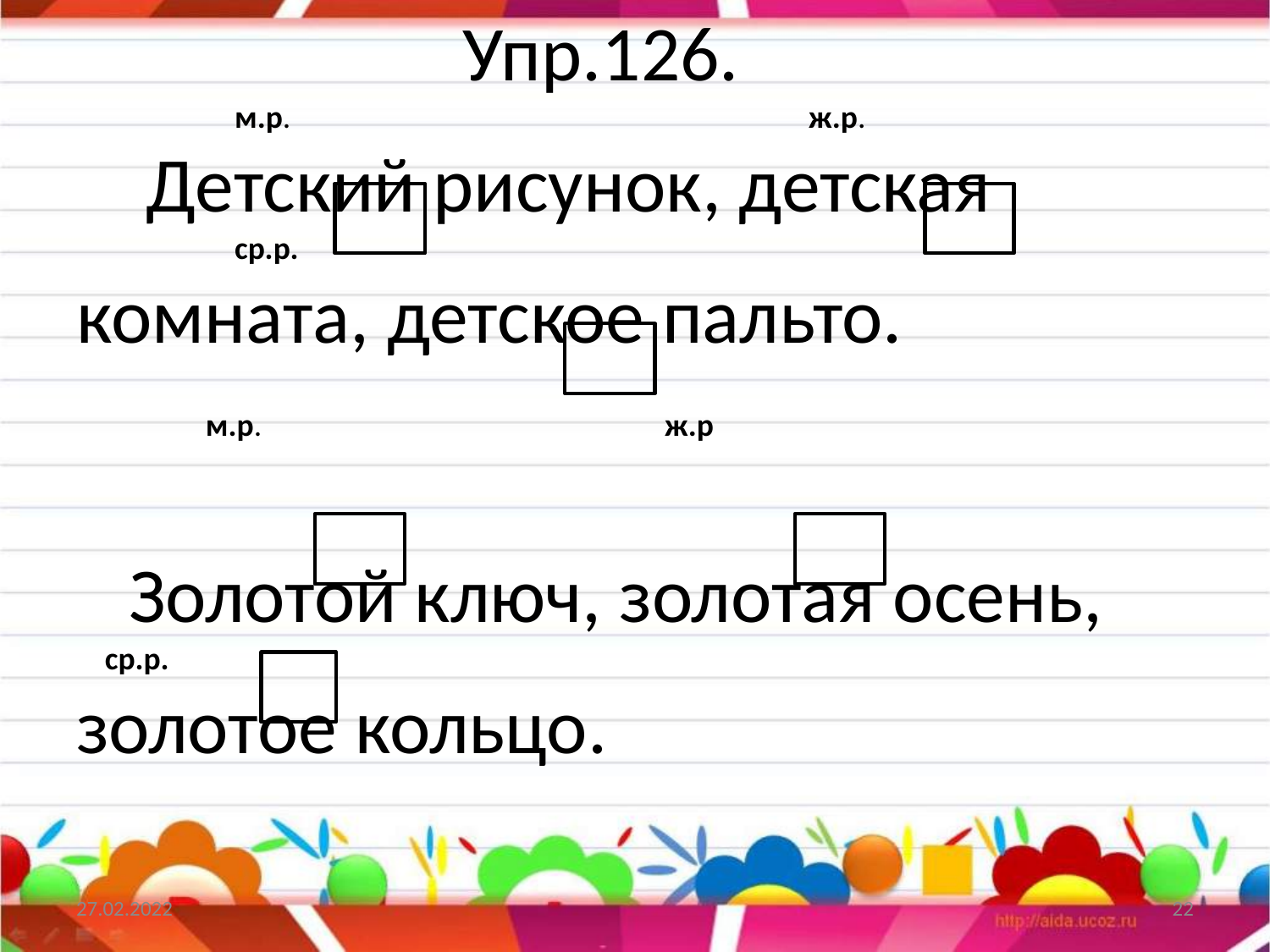

# Упр.126. м.р.                                                                        ж.р. Детский рисунок, детская ср.р. комната, детское пальто. м.р.                                                        ж.р Золотой ключ, золотая осень, ср.р. золотое кольцо.

27.02.2022
22